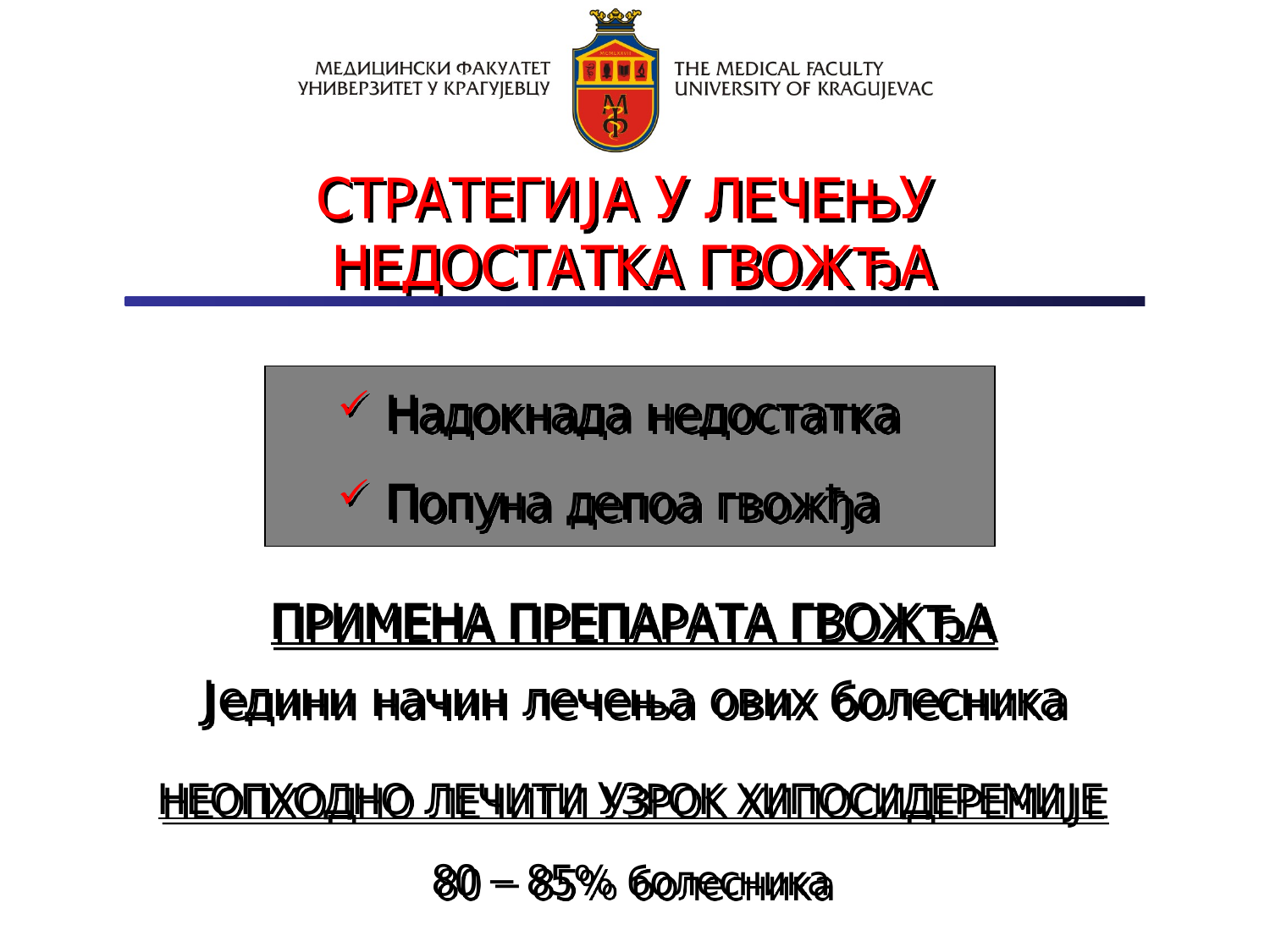

СТРАТЕГИЈА У ЛЕЧЕЊУ
НЕДОСТАТКА ГВОЖЂА

 Надокнада недостатка
 Попуна депоа гвожђа

ПРИМЕНА ПРЕПАРАТА ГВОЖЂА
Једини начин лечења ових болесника
НЕОПХОДНО ЛЕЧИТИ УЗРОК ХИПОСИДЕРЕМИЈЕ
80 – 85% болесника